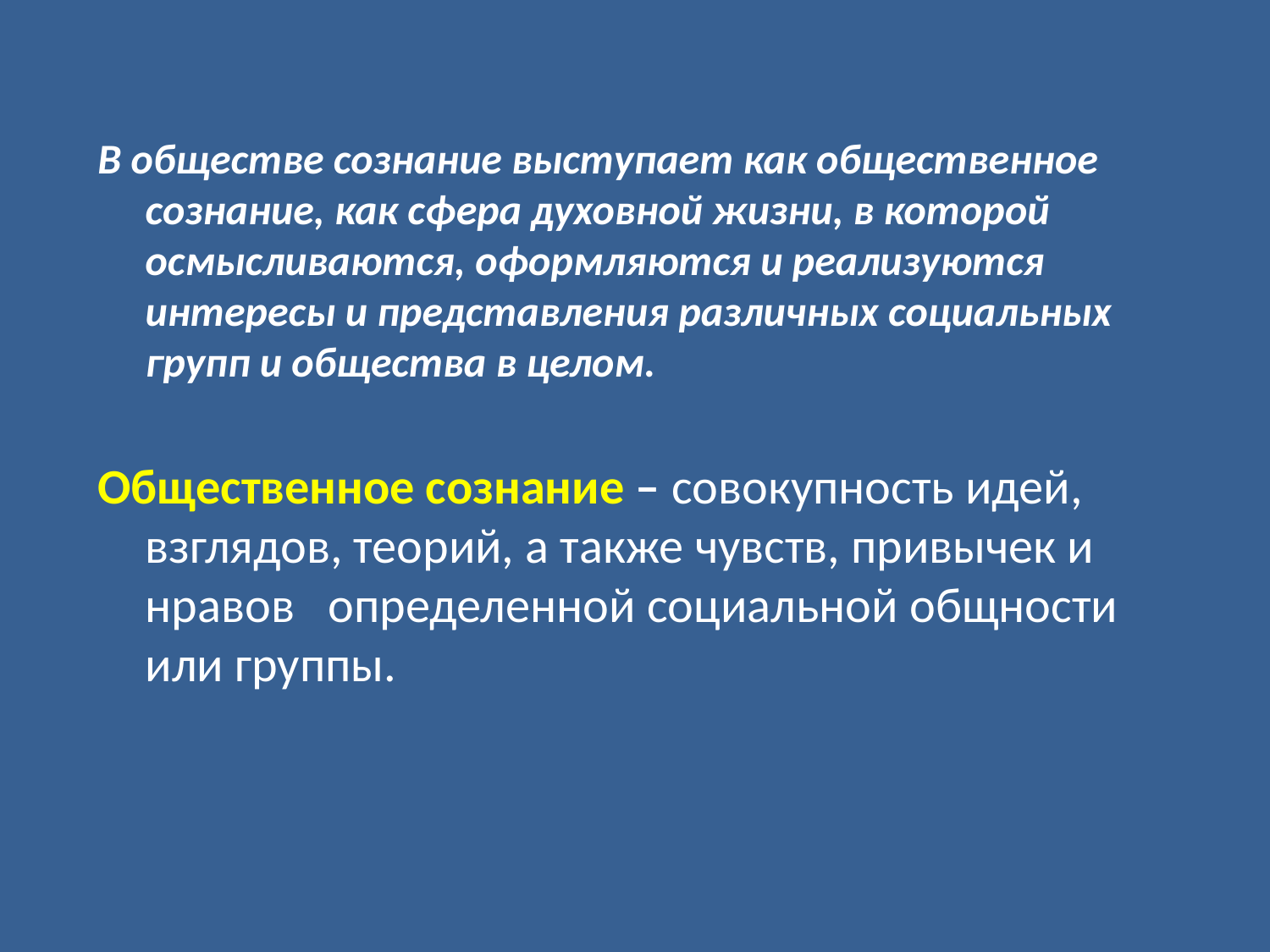

В обществе сознание выступает как общественное сознание, как сфера духовной жизни, в которой осмысливаются, оформляются и реализуются интересы и представления различных социальных групп и общества в целом.

Общественное сознание – совокупность идей, взглядов, теорий, а также чувств, привычек и нравов   определенной социальной общности или группы.